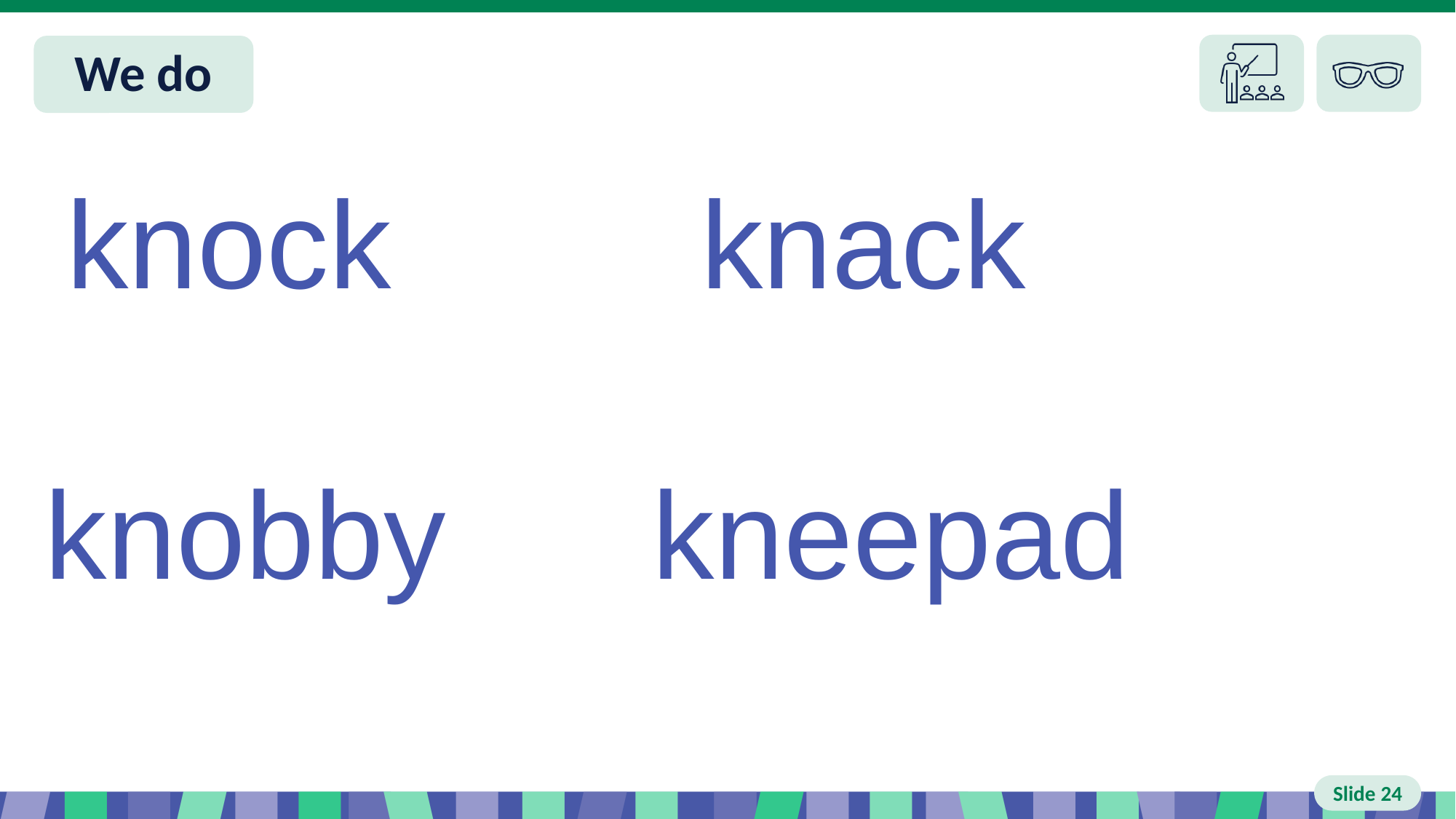

# Slide 24 We do
knock         knack
knobby      kneepad